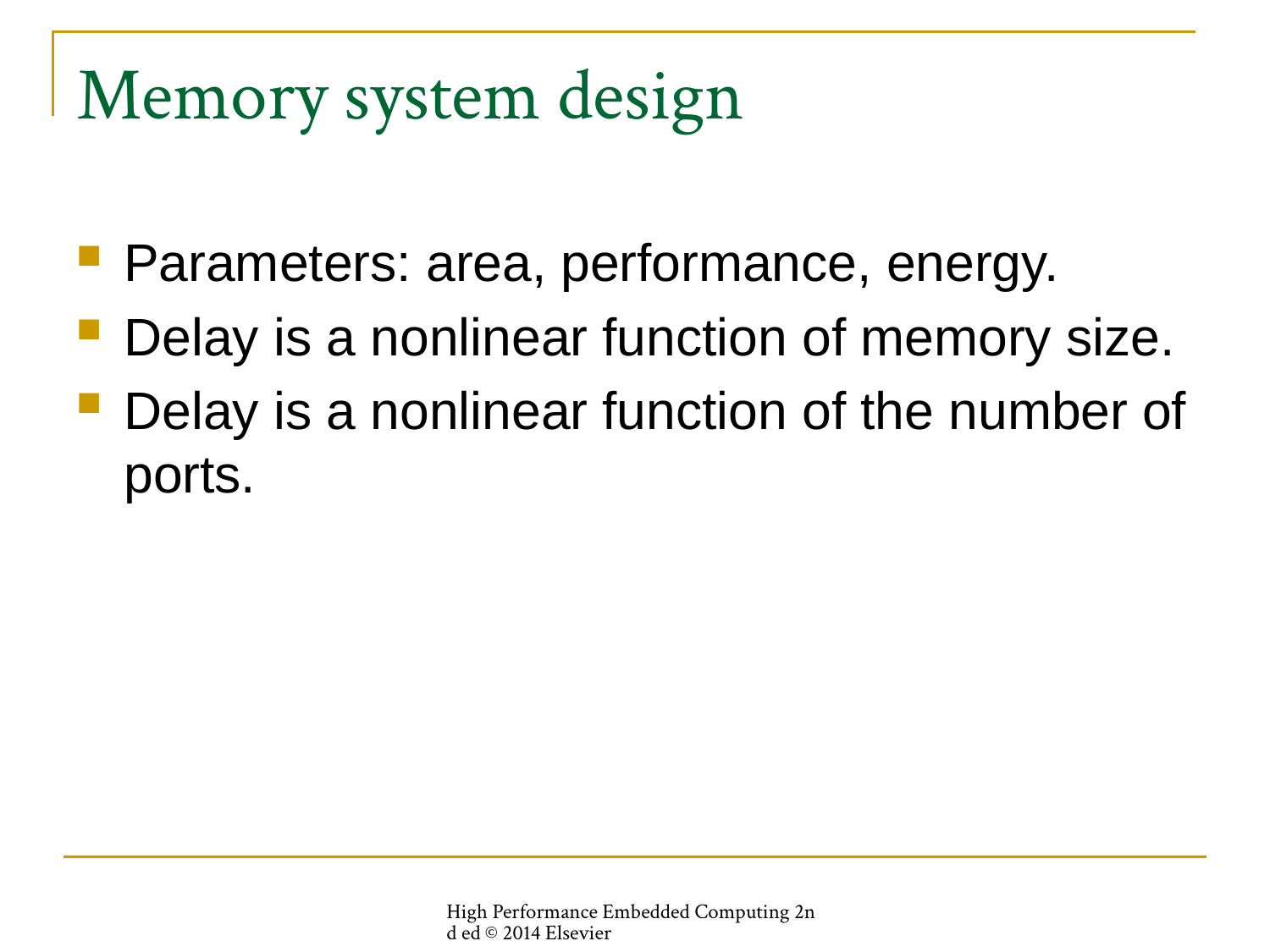

# Memory system design
Parameters: area, performance, energy.
Delay is a nonlinear function of memory size.
Delay is a nonlinear function of the number of ports.
High Performance Embedded Computing 2nd ed © 2014 Elsevier